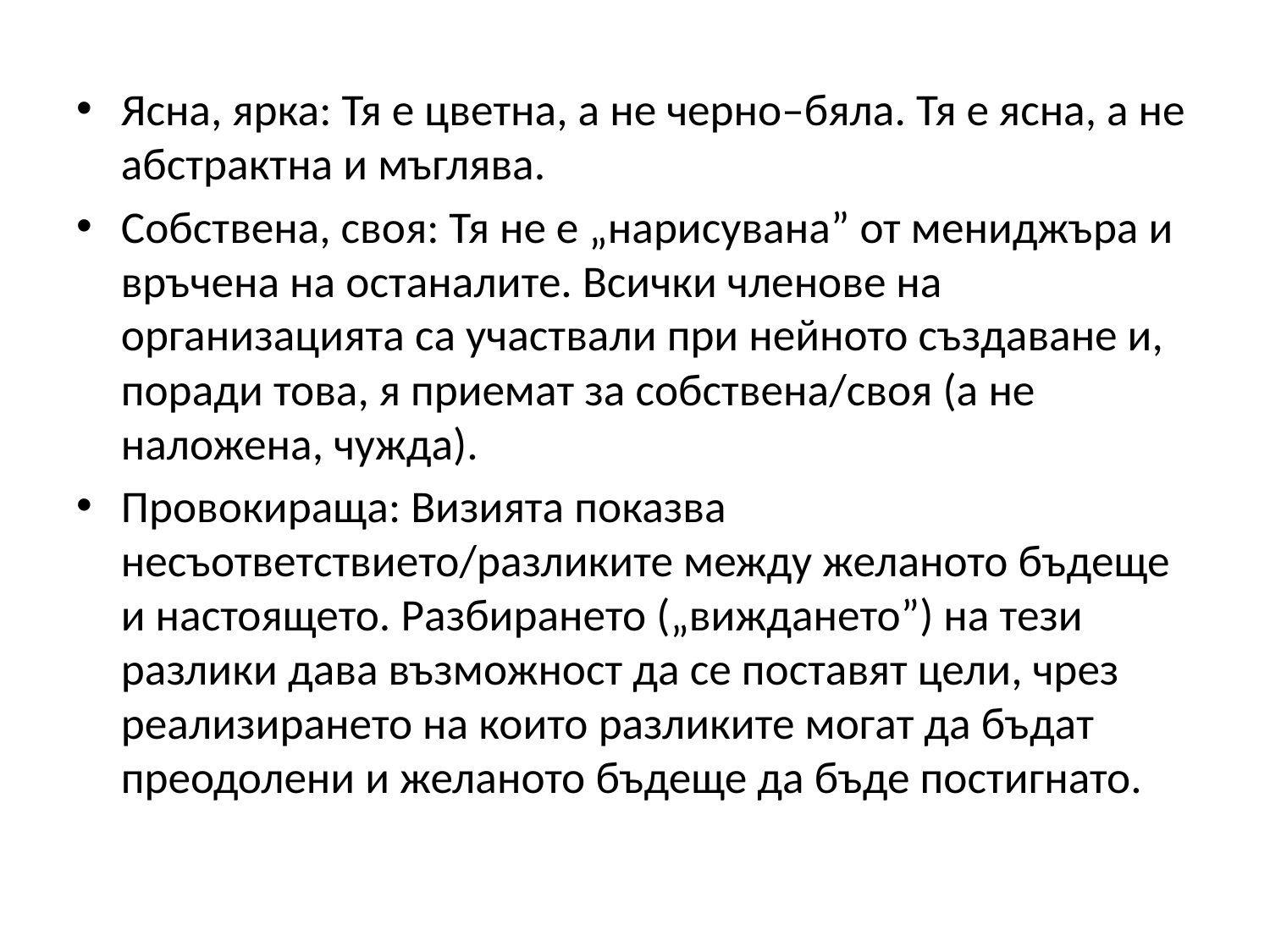

Ясна, ярка: Тя е цветна, а не черно–бяла. Тя е ясна, а не абстрактна и мъглява.
Собствена, своя: Тя не е „нарисувана” от мениджъра и връчена на останалите. Всички членове на организацията са участвали при нейното създаване и, поради това, я приемат за собствена/своя (а не наложена, чужда).
Провокираща: Визията показва несъответствието/разликите между желаното бъдеще и настоящето. Разбирането („виждането”) на тези разлики дава възможност да се поставят цели, чрез реализирането на които разликите могат да бъдат преодолени и желаното бъдеще да бъде постигнато.